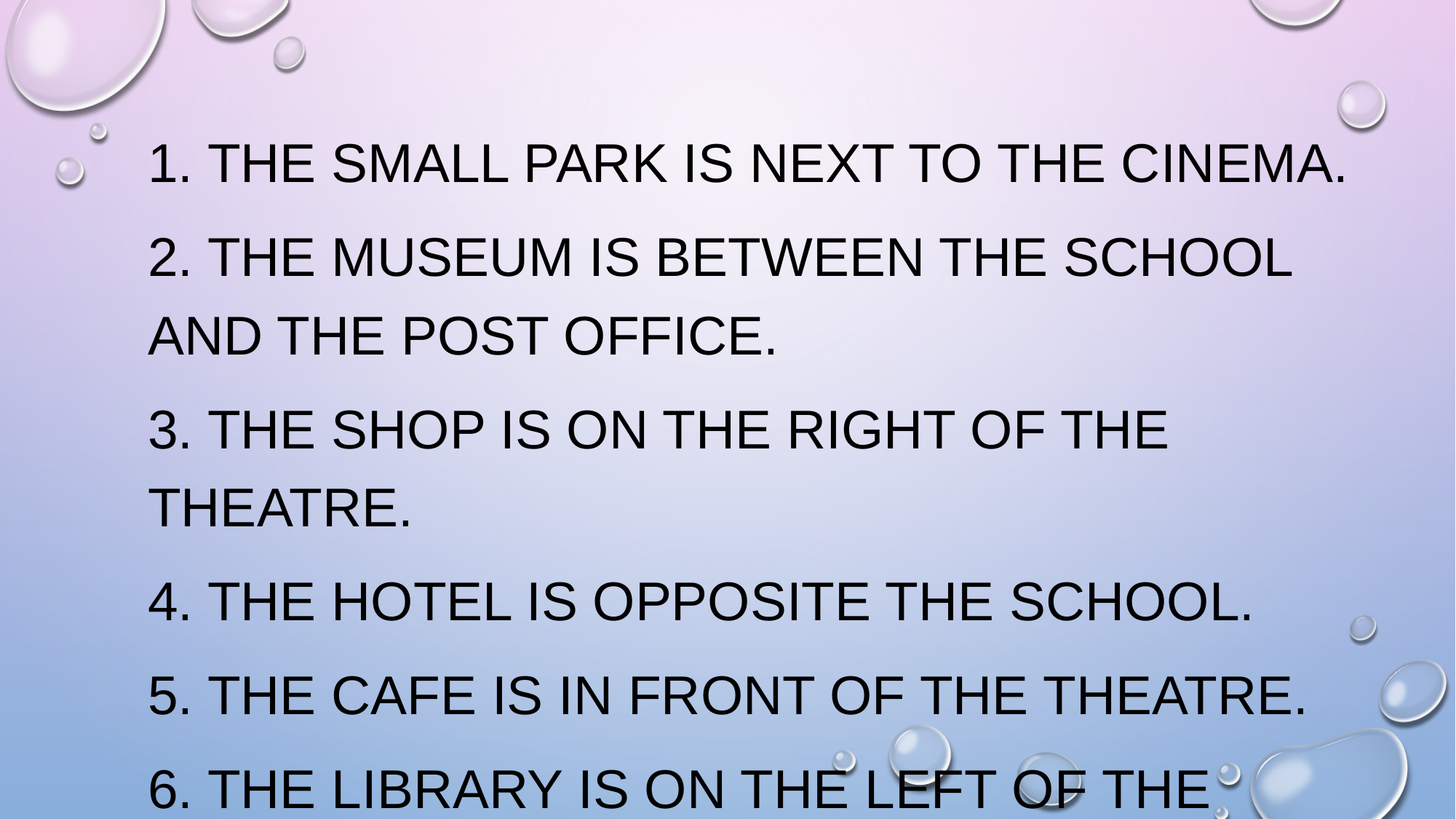

1. The small park is next to the cinema.
2. The museum is between the school and the post office.
3. The shop is on the right of the theatre.
4. The hotel is opposite the school.
5. The cafe is in front of the theatre.
6. The library is on the left of the hotel.